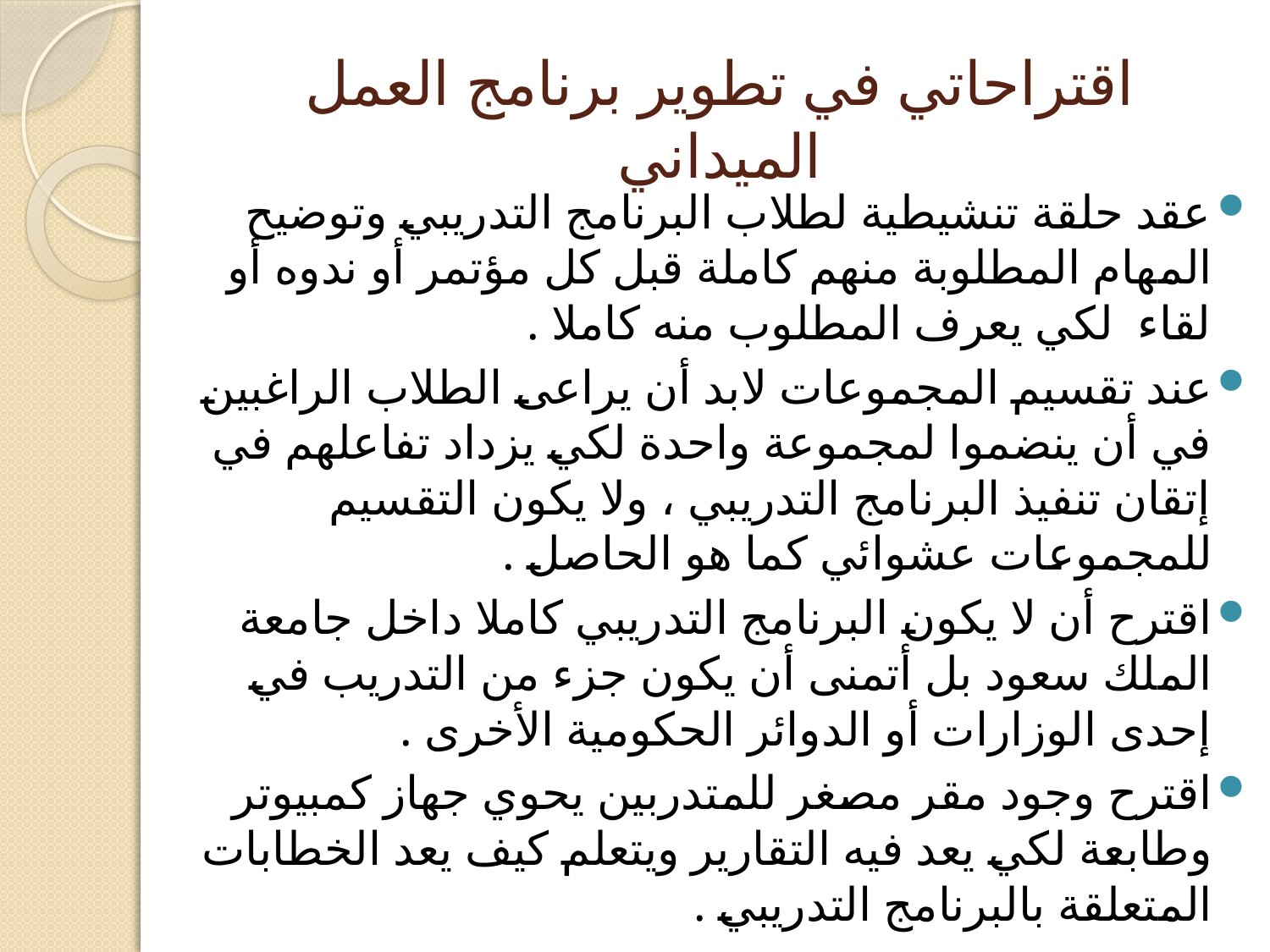

# اقتراحاتي في تطوير برنامج العمل الميداني
عقد حلقة تنشيطية لطلاب البرنامج التدريبي وتوضيح المهام المطلوبة منهم كاملة قبل كل مؤتمر أو ندوه أو لقاء  لكي يعرف المطلوب منه كاملا .
عند تقسيم المجموعات لابد أن يراعى الطلاب الراغبين في أن ينضموا لمجموعة واحدة لكي يزداد تفاعلهم في إتقان تنفيذ البرنامج التدريبي ، ولا يكون التقسيم للمجموعات عشوائي كما هو الحاصل .
اقترح أن لا يكون البرنامج التدريبي كاملا داخل جامعة الملك سعود بل أتمنى أن يكون جزء من التدريب في إحدى الوزارات أو الدوائر الحكومية الأخرى .
اقترح وجود مقر مصغر للمتدربين يحوي جهاز كمبيوتر وطابعة لكي يعد فيه التقارير ويتعلم كيف يعد الخطابات المتعلقة بالبرنامج التدريبي .